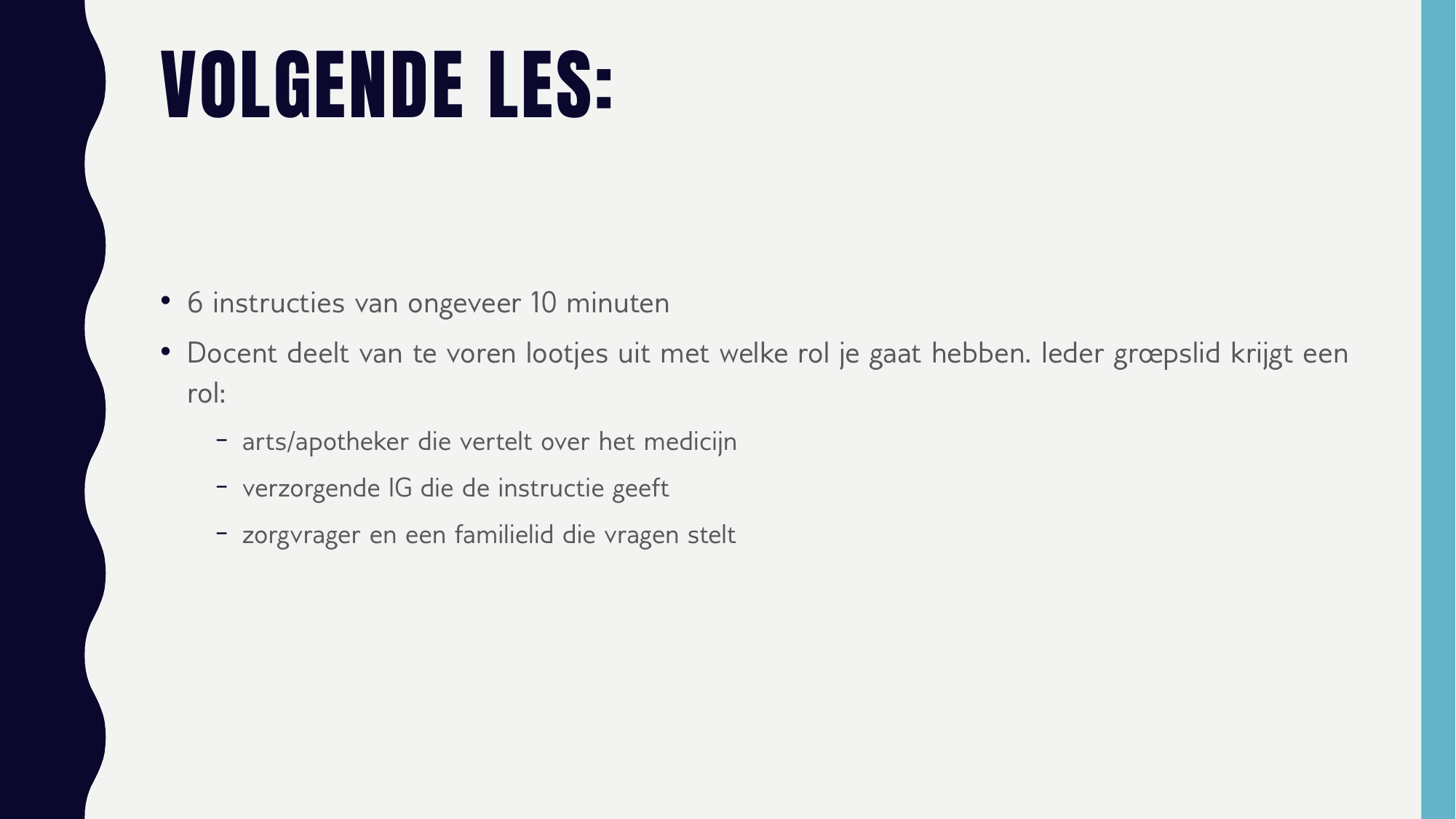

# Volgende les:
6 instructies van ongeveer 10 minuten
Docent deelt van te voren lootjes uit met welke rol je gaat hebben. Ieder groepslid krijgt een rol:
arts/apotheker die vertelt over het medicijn
verzorgende IG die de instructie geeft
zorgvrager en een familielid die vragen stelt